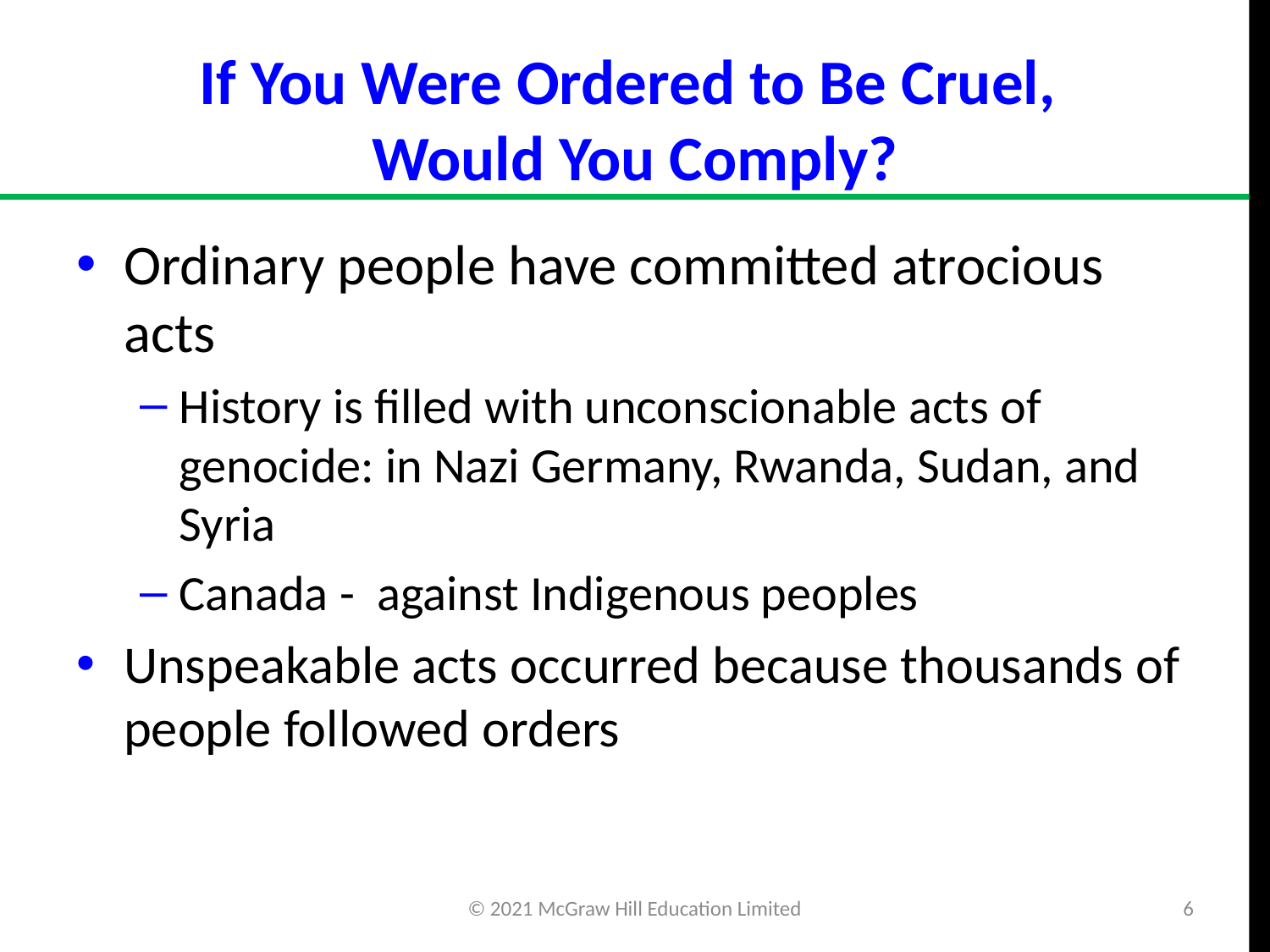

# If You Were Ordered to Be Cruel, Would You Comply?
Ordinary people have committed atrocious acts
History is filled with unconscionable acts of genocide: in Nazi Germany, Rwanda, Sudan, and  Syria
Canada -  against Indigenous peoples
Unspeakable acts occurred because thousands of people followed orders

© 2021 McGraw Hill Education Limited
6